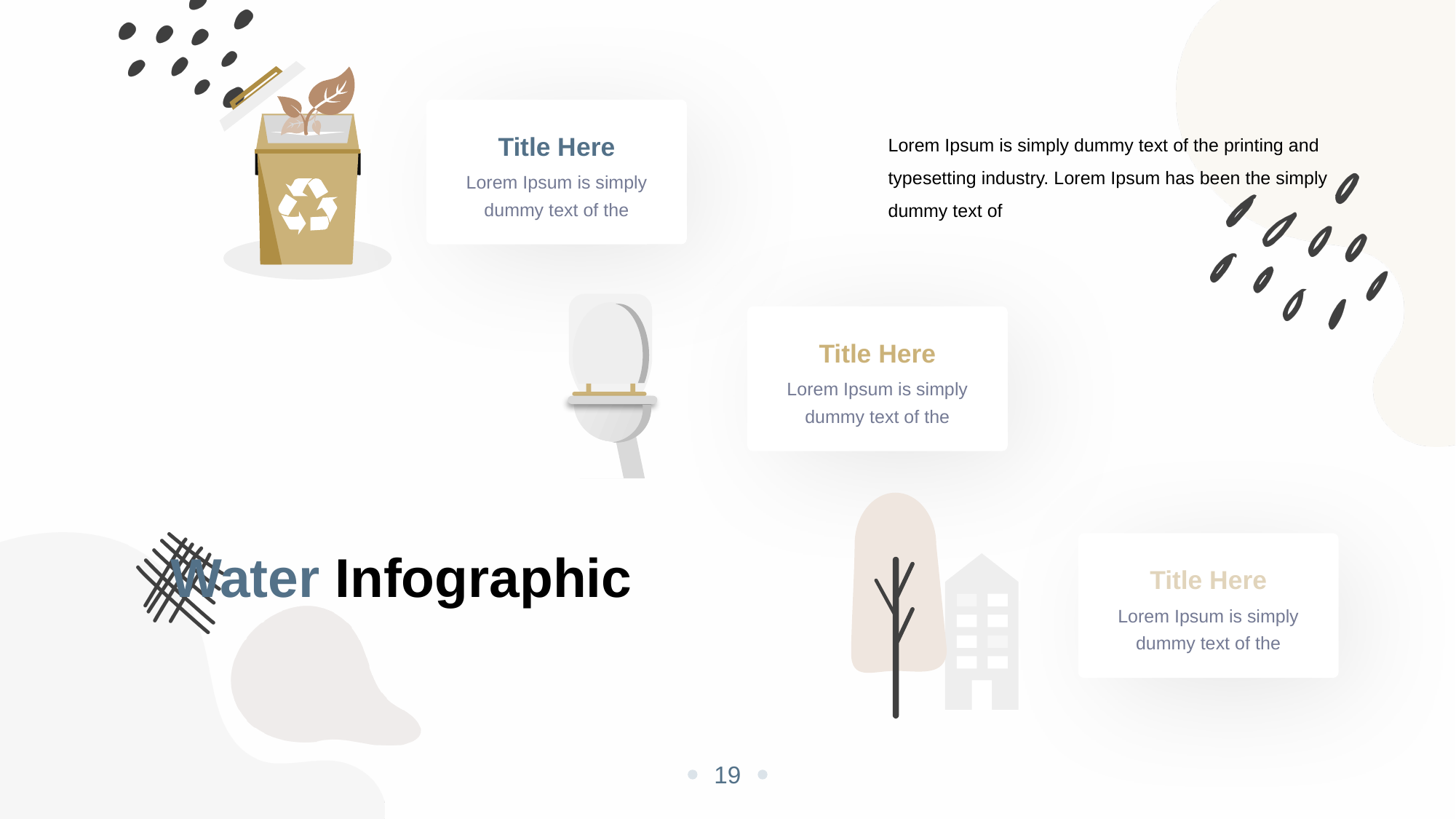

Title Here
Lorem Ipsum is simply dummy text of the
Lorem Ipsum is simply dummy text of the printing and typesetting industry. Lorem Ipsum has been the simply dummy text of

Title Here
Lorem Ipsum is simply dummy text of the

Title Here
Lorem Ipsum is simply dummy text of the
Water Infographic